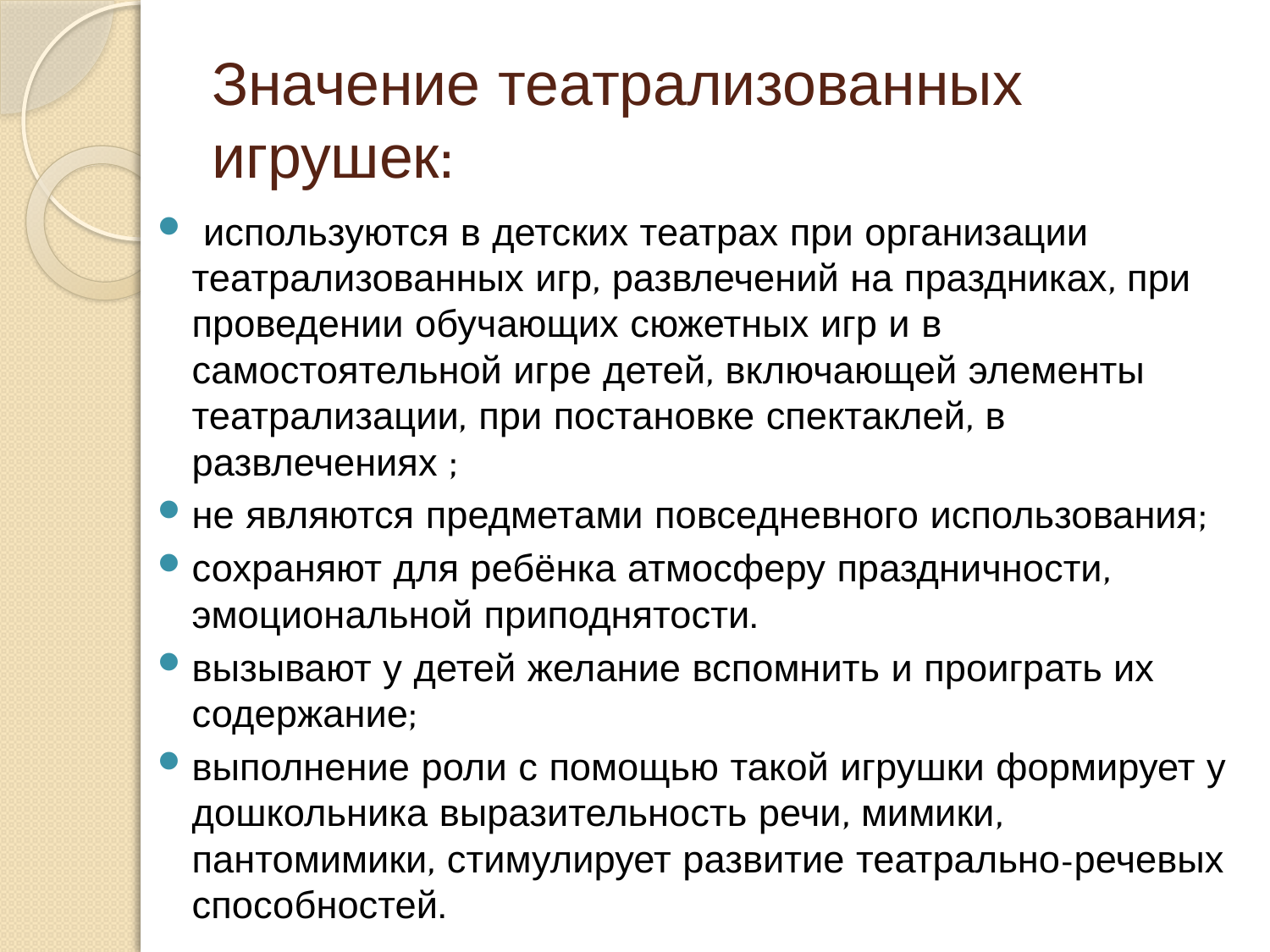

# Значение театрализованных игрушек:
 используются в детских театрах при организации театрализованных игр, развлечений на праздниках, при проведении обучающих сюжетных игр и в самостоятельной игре детей, включающей элементы театрализации, при постановке спектаклей, в развлечениях ;
не являются предметами повседневного использования;
сохраняют для ребёнка атмосферу праздничности, эмоциональной приподнятости.
вызывают у детей желание вспомнить и проиграть их содержание;
выполнение роли с помощью такой игрушки формирует у дошкольника выразительность речи, мимики, пантомимики, стимулирует развитие театрально-речевых способностей.